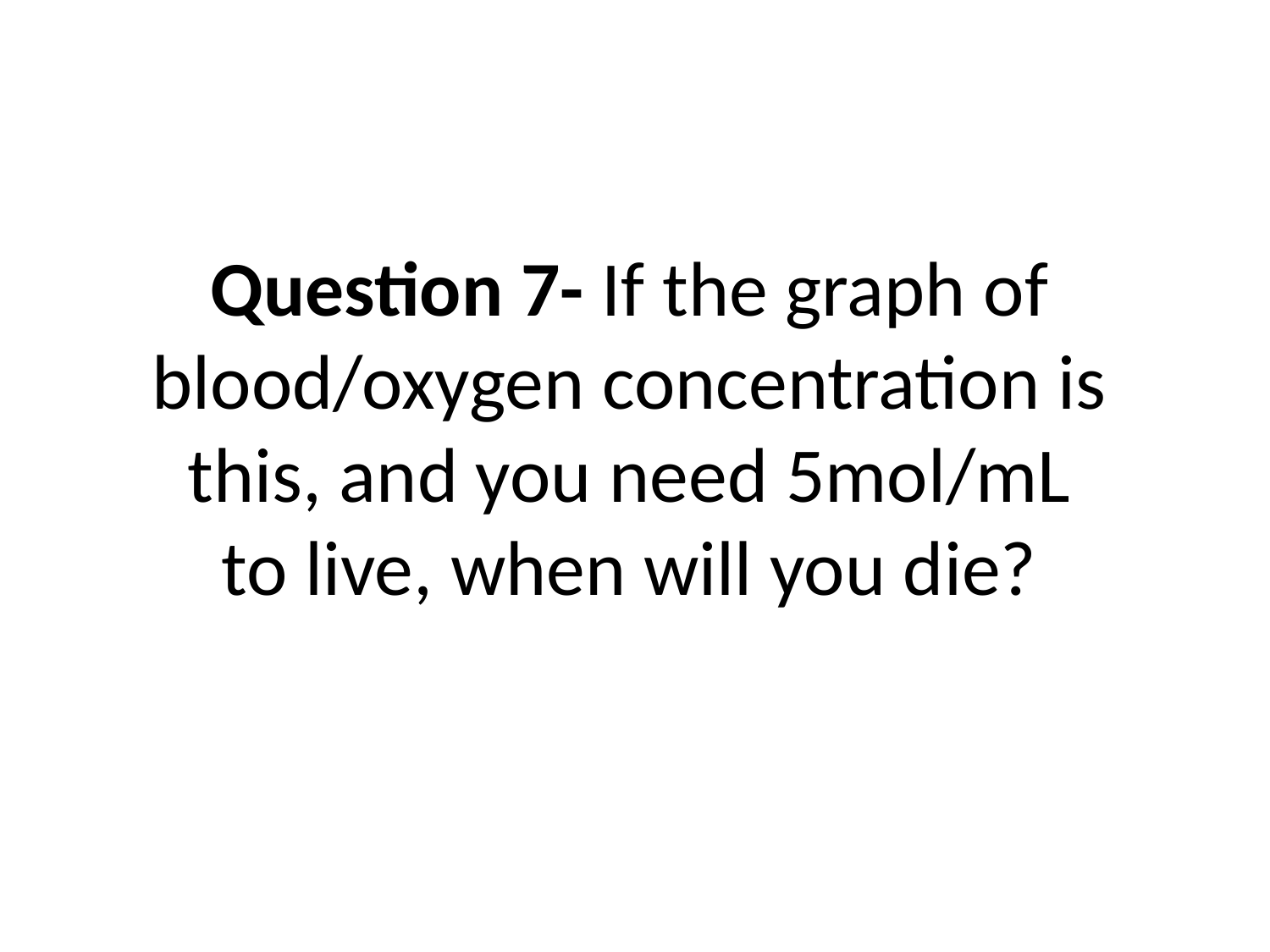

Question 7- If the graph of blood/oxygen concentration is this, and you need 5mol/mL to live, when will you die?